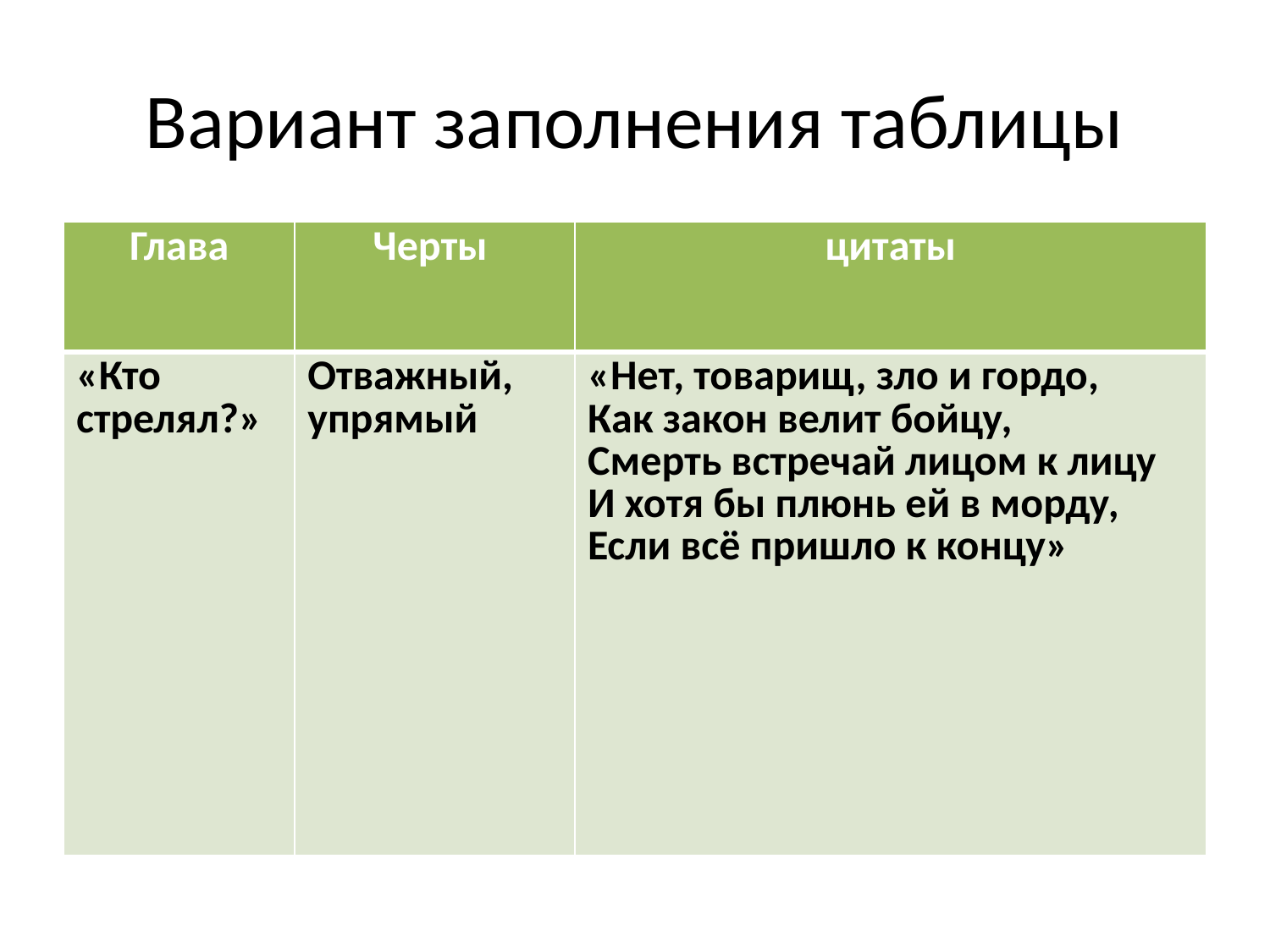

# Вариант заполнения таблицы
| Глава | Черты | цитаты |
| --- | --- | --- |
| «Кто стрелял?» | Отважный, упрямый | «Нет, товарищ, зло и гордо, Как закон велит бойцу, Смерть встречай лицом к лицу И хотя бы плюнь ей в морду, Если всё пришло к концу» |